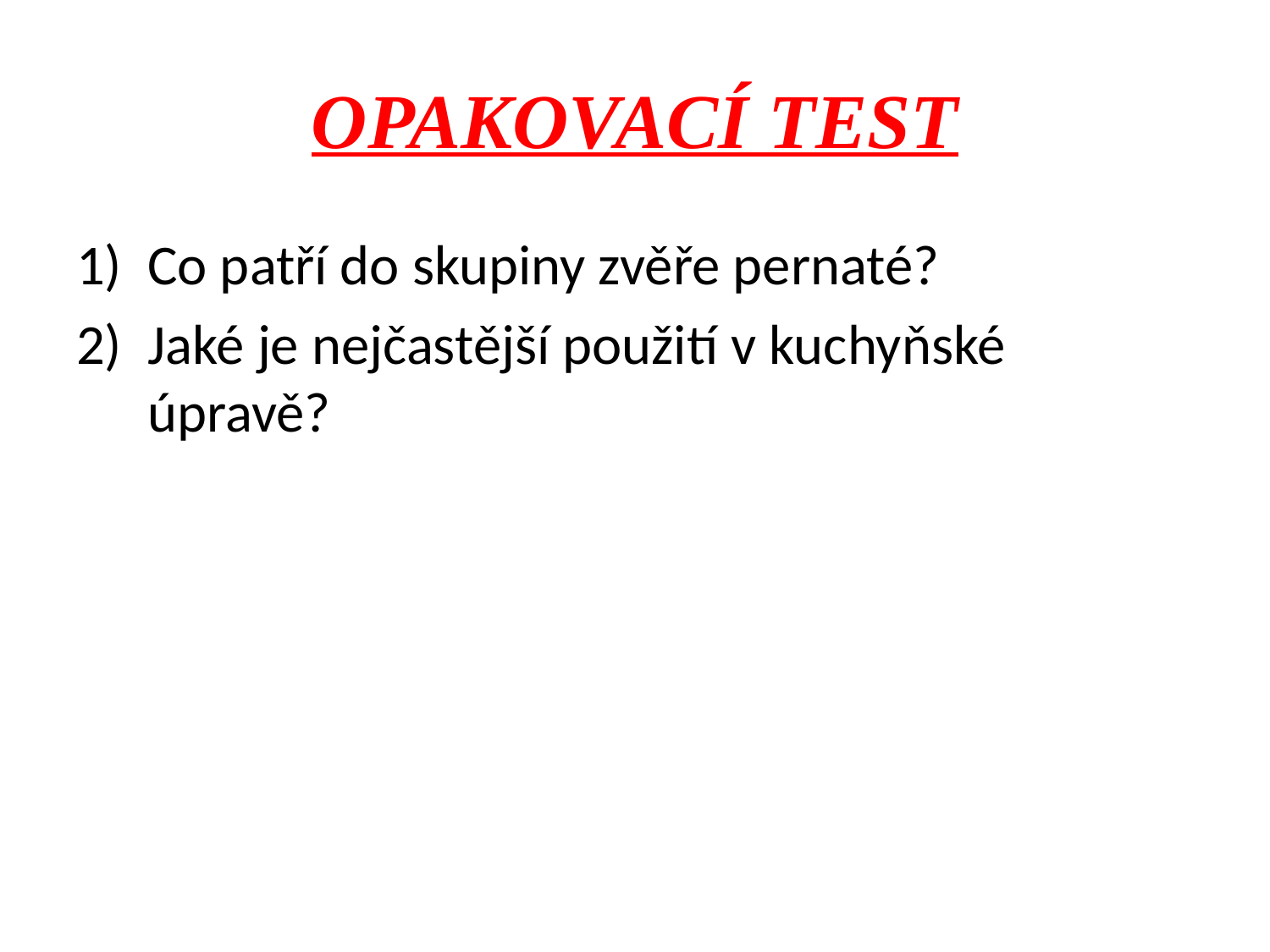

# OPAKOVACÍ TEST
Co patří do skupiny zvěře pernaté?
Jaké je nejčastější použití v kuchyňské úpravě?